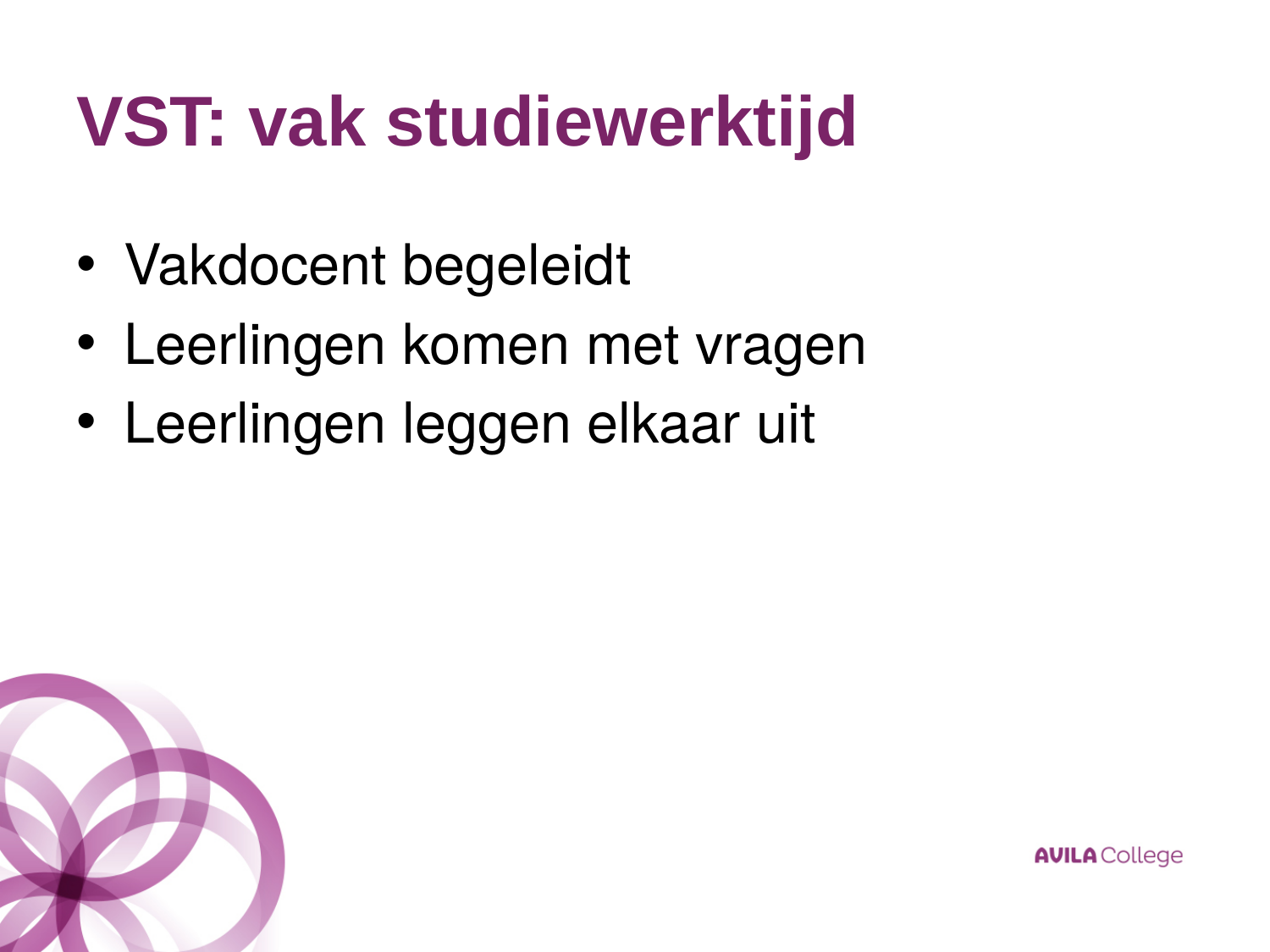

# VST: vak studiewerktijd
Vakdocent begeleidt
Leerlingen komen met vragen
Leerlingen leggen elkaar uit